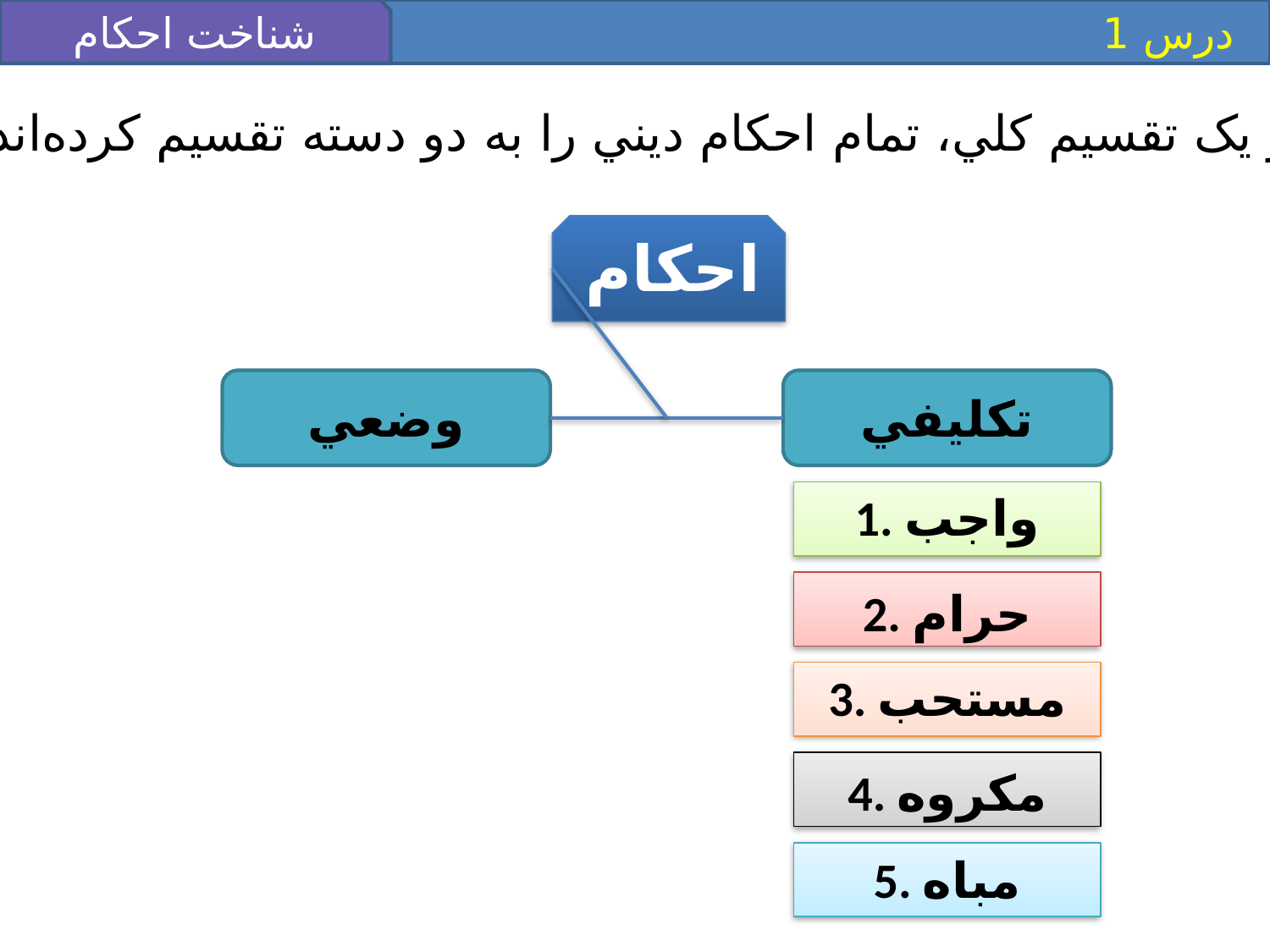

شناخت احکام
 درس 1
در يک تقسيم کلي، تمام احکام ديني را به دو دسته تقسيم کرده‌اند:

احکام

وضعي
تکليفي
1. واجب

2. حرام
3. مستحب

4. مکروه
5. مباه